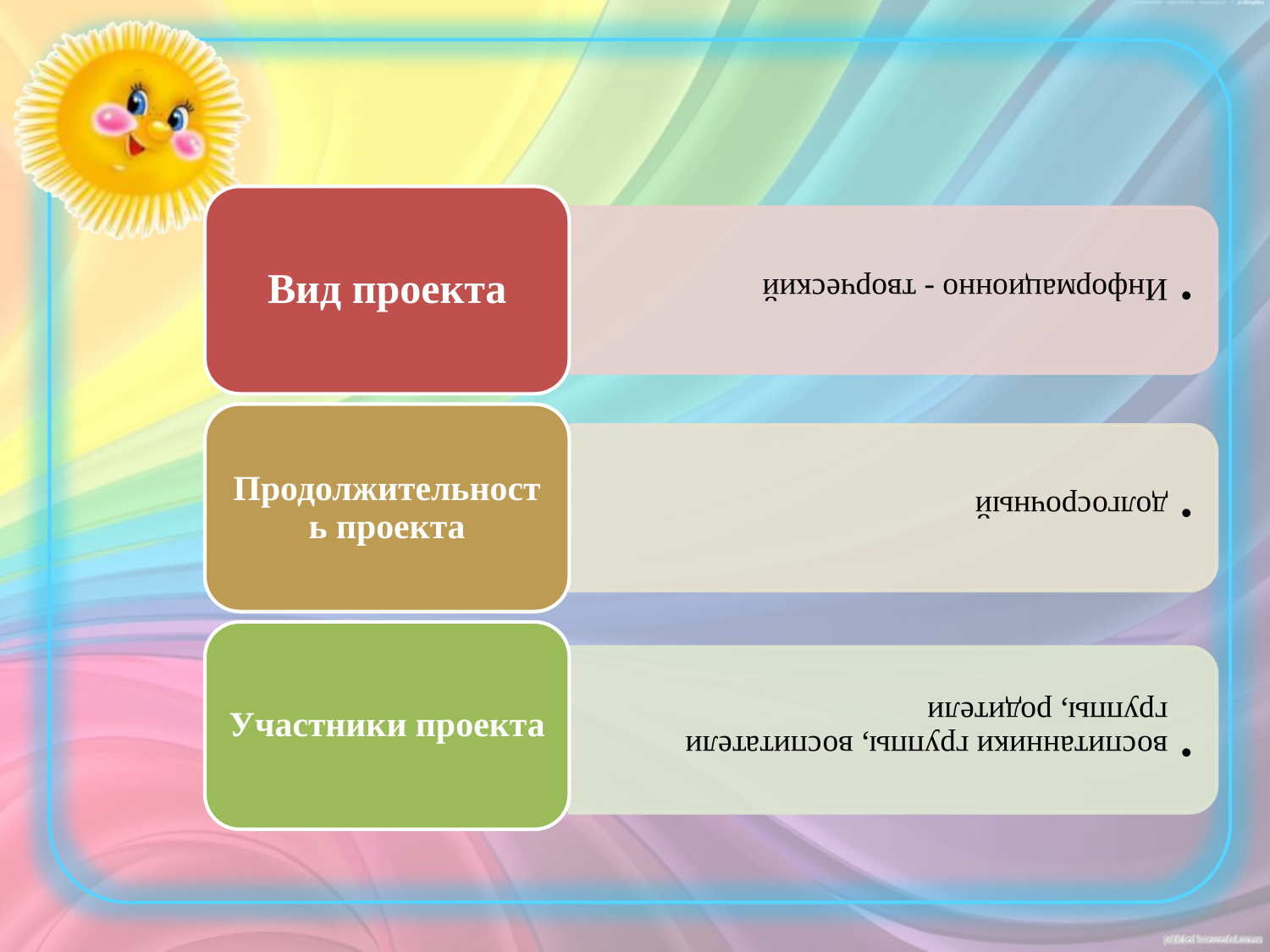

Информационно - творческий
Вид проекта
долгосрочный
Продолжительность проекта
воспитанники группы, воспитатели группы, родители
Участники проекта